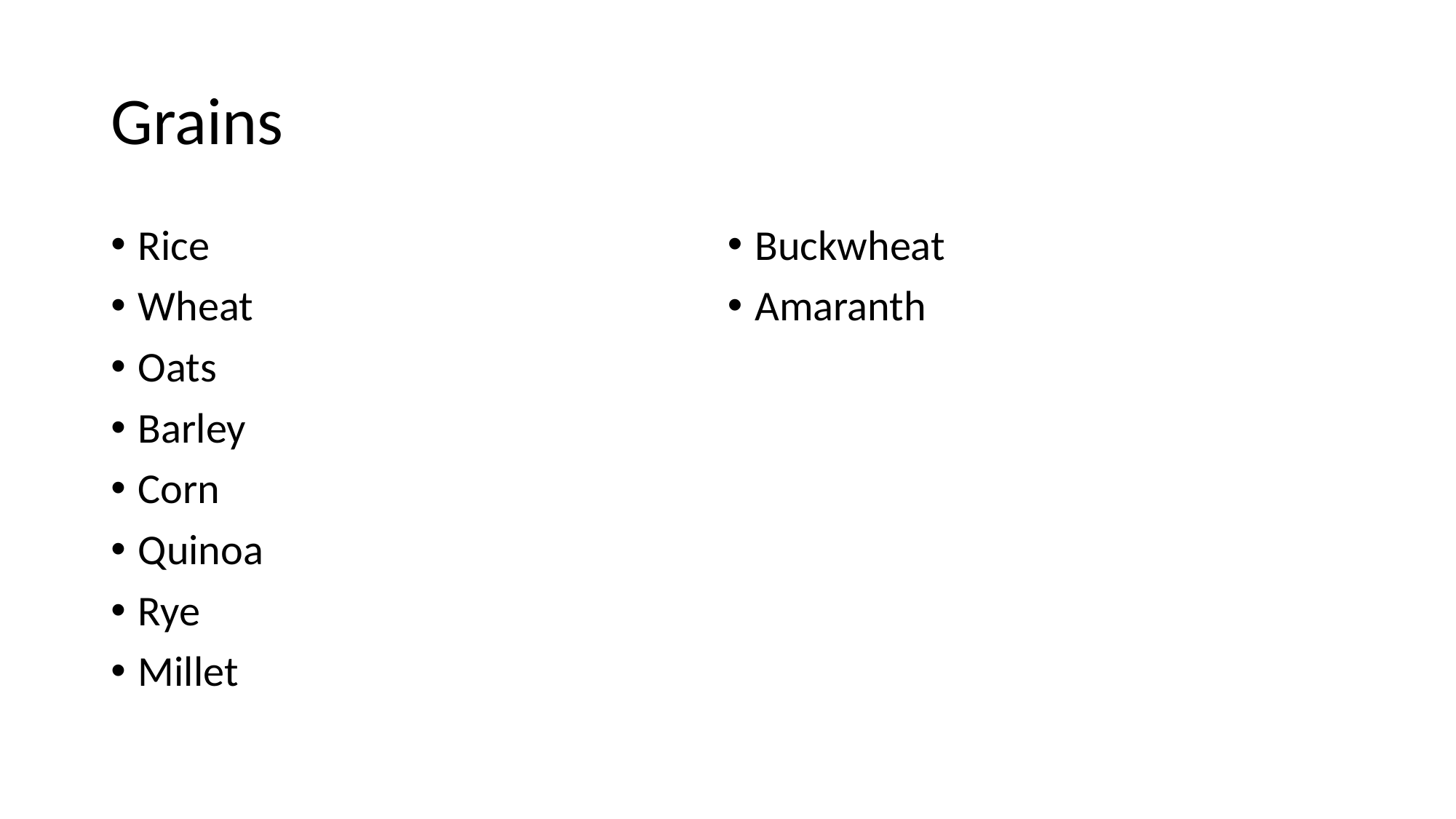

# Grains
Rice
Wheat
Oats
Barley
Corn
Quinoa
Rye
Millet
Buckwheat
Amaranth